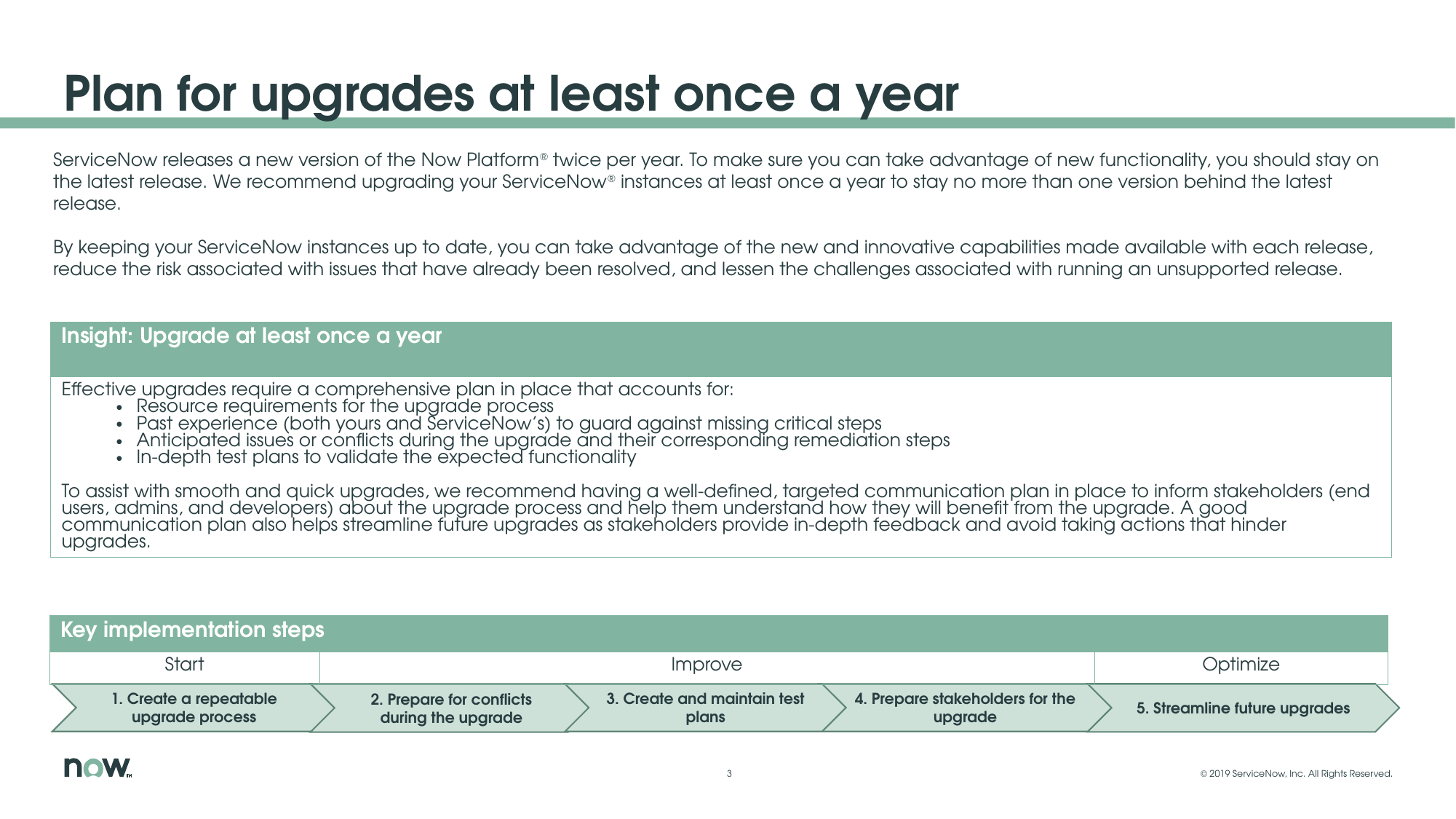

# Plan for upgrades at least once a year

ServiceNow releases a new version of the Now Platform® twice per year. To make sure you can take advantage of new functionality, you should stay on the latest release. We recommend upgrading your ServiceNow® instances at least once a year to stay no more than one version behind the latest release.

By keeping your ServiceNow instances up to date, you can take advantage of the new and innovative capabilities made available with each release, reduce the risk associated with issues that have already been resolved, and lessen the challenges associated with running an unsupported release.
| Insight: Upgrade at least once a year |
| --- |
| Effective upgrades require a comprehensive plan in place that accounts for: Resource requirements for the upgrade process Past experience (both yours and ServiceNow’s) to guard against missing critical steps Anticipated issues or conflicts during the upgrade and their corresponding remediation steps In-depth test plans to validate the expected functionality To assist with smooth and quick upgrades, we recommend having a well-defined, targeted communication plan in place to inform stakeholders (end users, admins, and developers) about the upgrade process and help them understand how they will benefit from the upgrade. A good communication plan also helps streamline future upgrades as stakeholders provide in-depth feedback and avoid taking actions that hinder upgrades. |
| Key implementation steps​​ |  |  |
| --- | --- | --- |
| Start​​ | Improve​​ | Optimize​​ |
5. Streamline future upgrades
2. Prepare for conflicts during the upgrade
1. Create a repeatable upgrade process
3. Create and maintain test plans
4. Prepare stakeholders for the upgrade